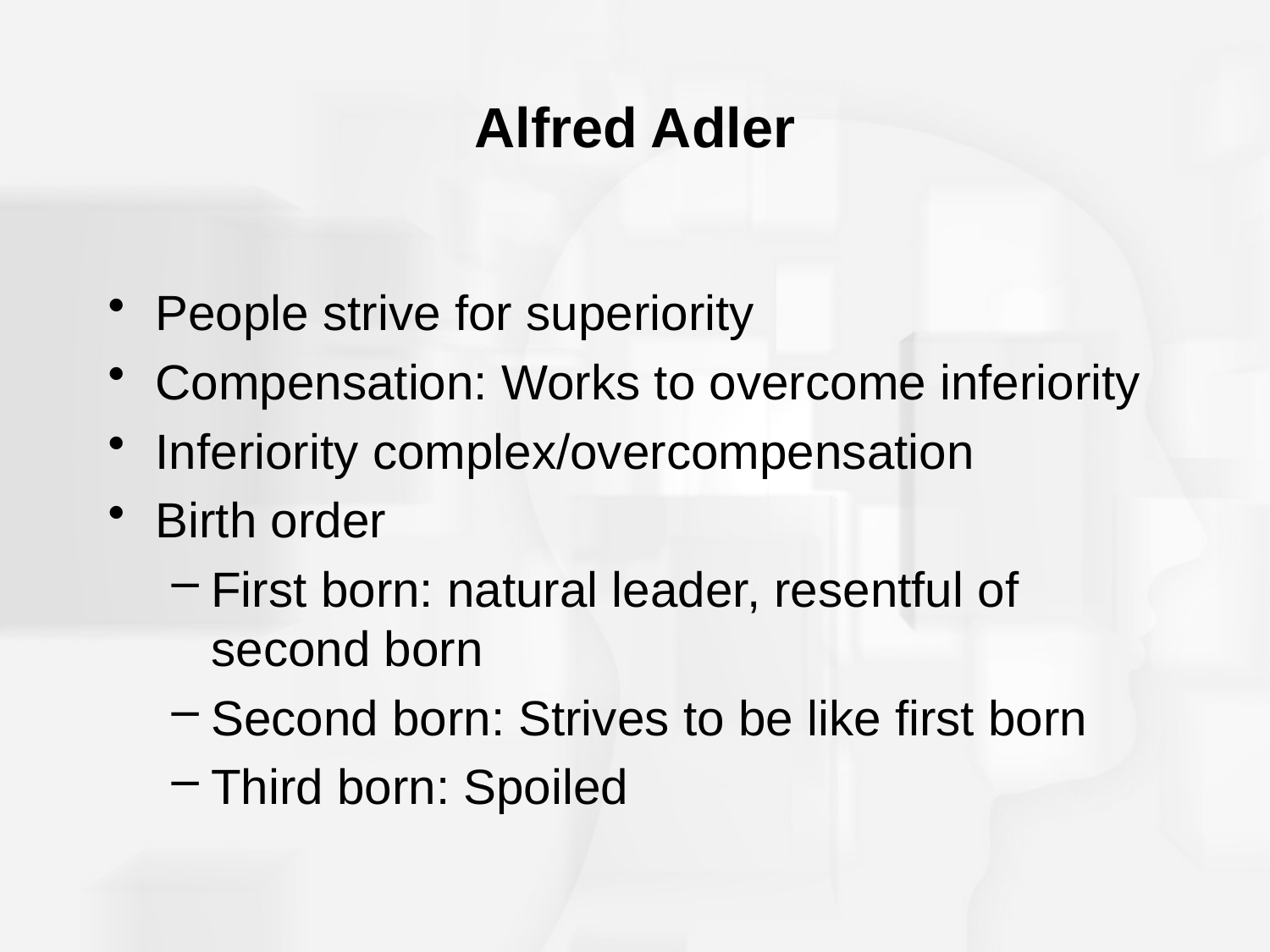

# Alfred Adler
People strive for superiority
Compensation: Works to overcome inferiority
Inferiority complex/overcompensation
Birth order
First born: natural leader, resentful of second born
Second born: Strives to be like first born
Third born: Spoiled